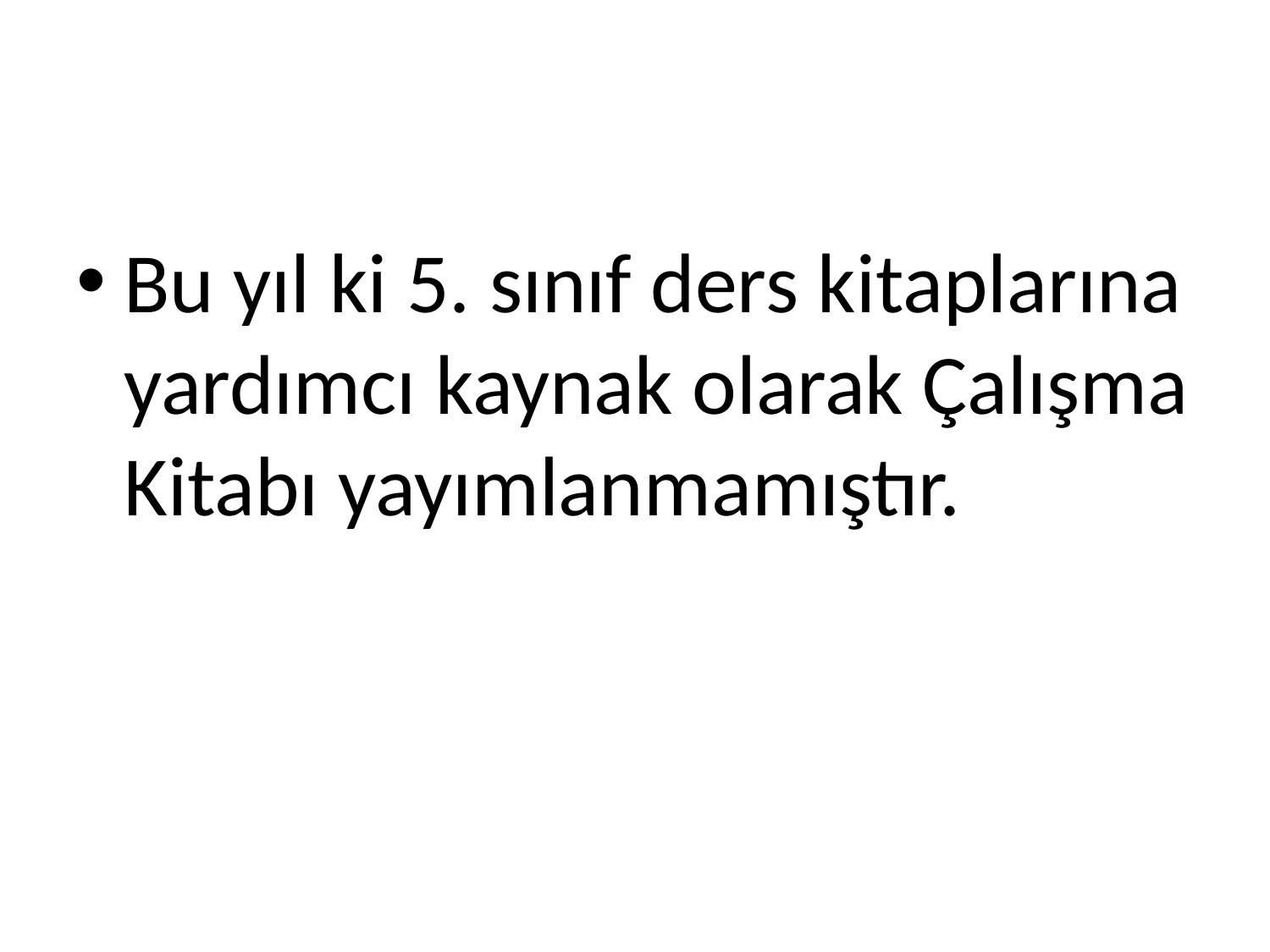

#
Bu yıl ki 5. sınıf ders kitaplarına yardımcı kaynak olarak Çalışma Kitabı yayımlanmamıştır.